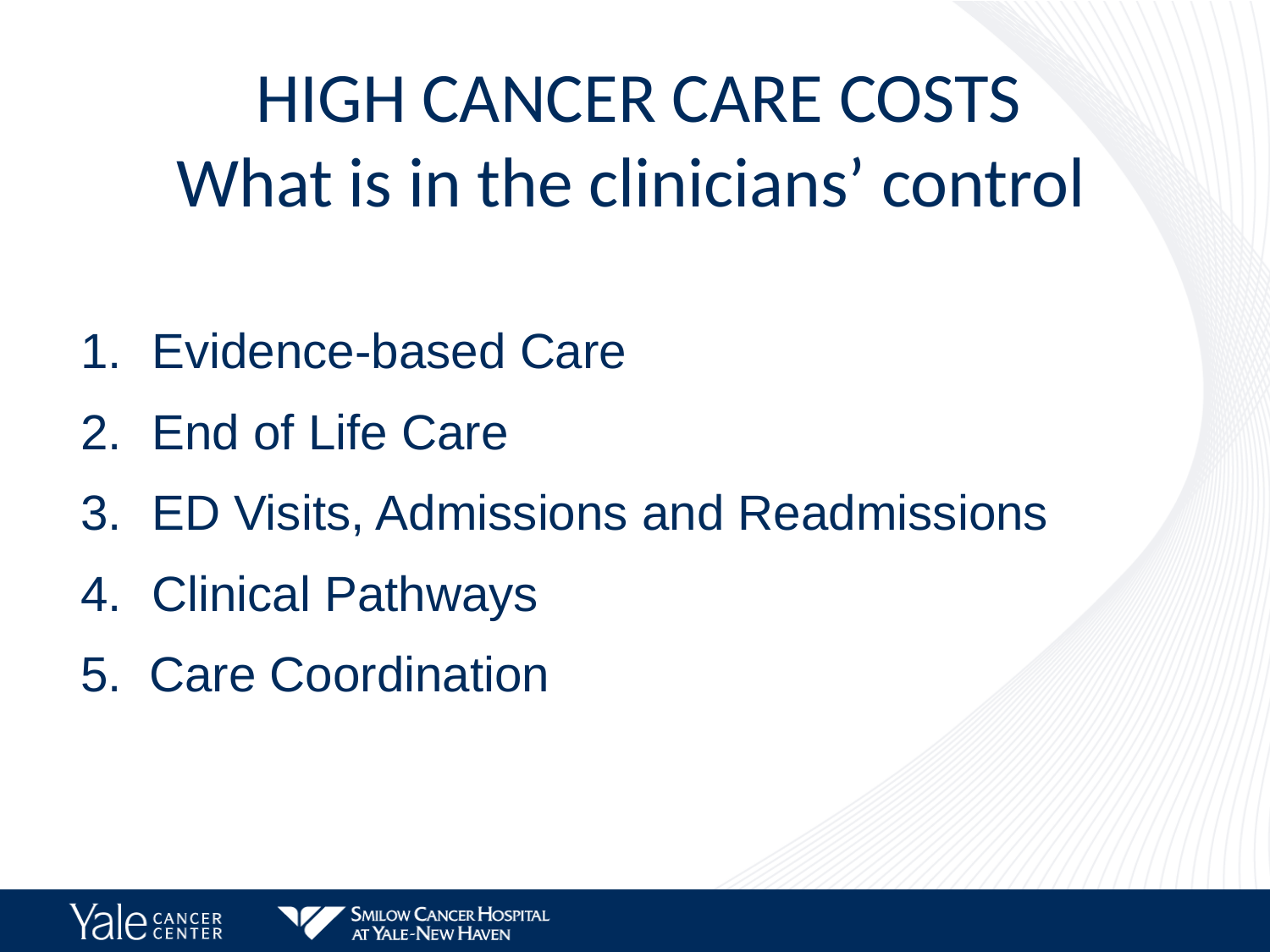

# HIGH CANCER CARE COSTS What is in the clinicians’ control
Evidence-based Care
End of Life Care
ED Visits, Admissions and Readmissions
Clinical Pathways
5.  Care Coordination